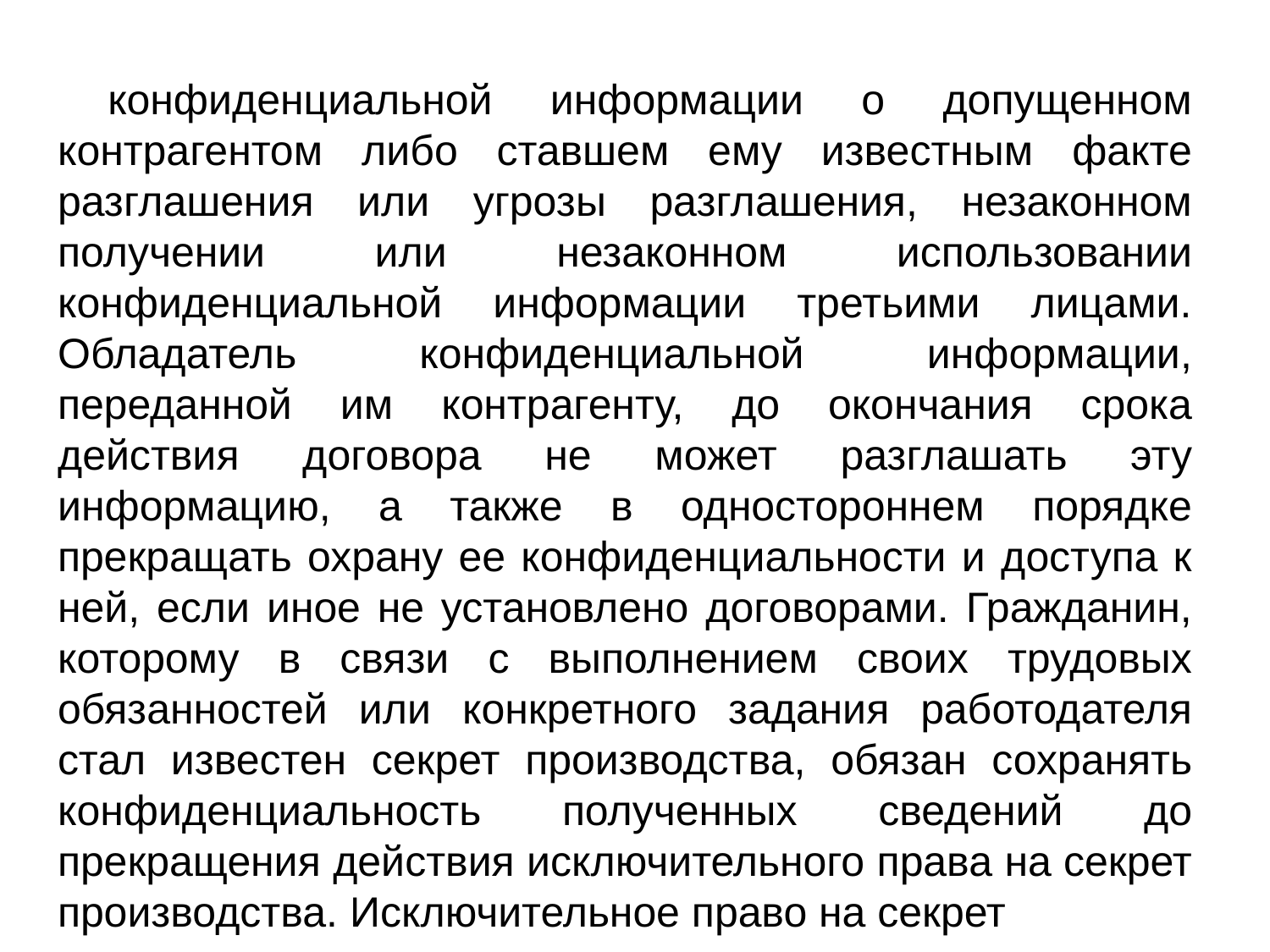

конфиденциальной информации о допущенном контрагентом либо ставшем ему известным факте разглашения или угрозы разглашения, незаконном получении или незаконном использовании конфиденциальной информации третьими лицами. Обладатель конфиденциальной информации, переданной им контрагенту, до окончания срока действия договора не может разглашать эту информацию, а также в одностороннем порядке прекращать охрану ее конфиденциальности и доступа к ней, если иное не установлено договорами. Гражданин, которому в связи с выполнением своих трудовых обязанностей или конкретного задания работодателя стал известен секрет производства, обязан сохранять конфиденциальность полученных сведений до прекращения действия исключительного права на секрет производства. Исключительное право на секрет